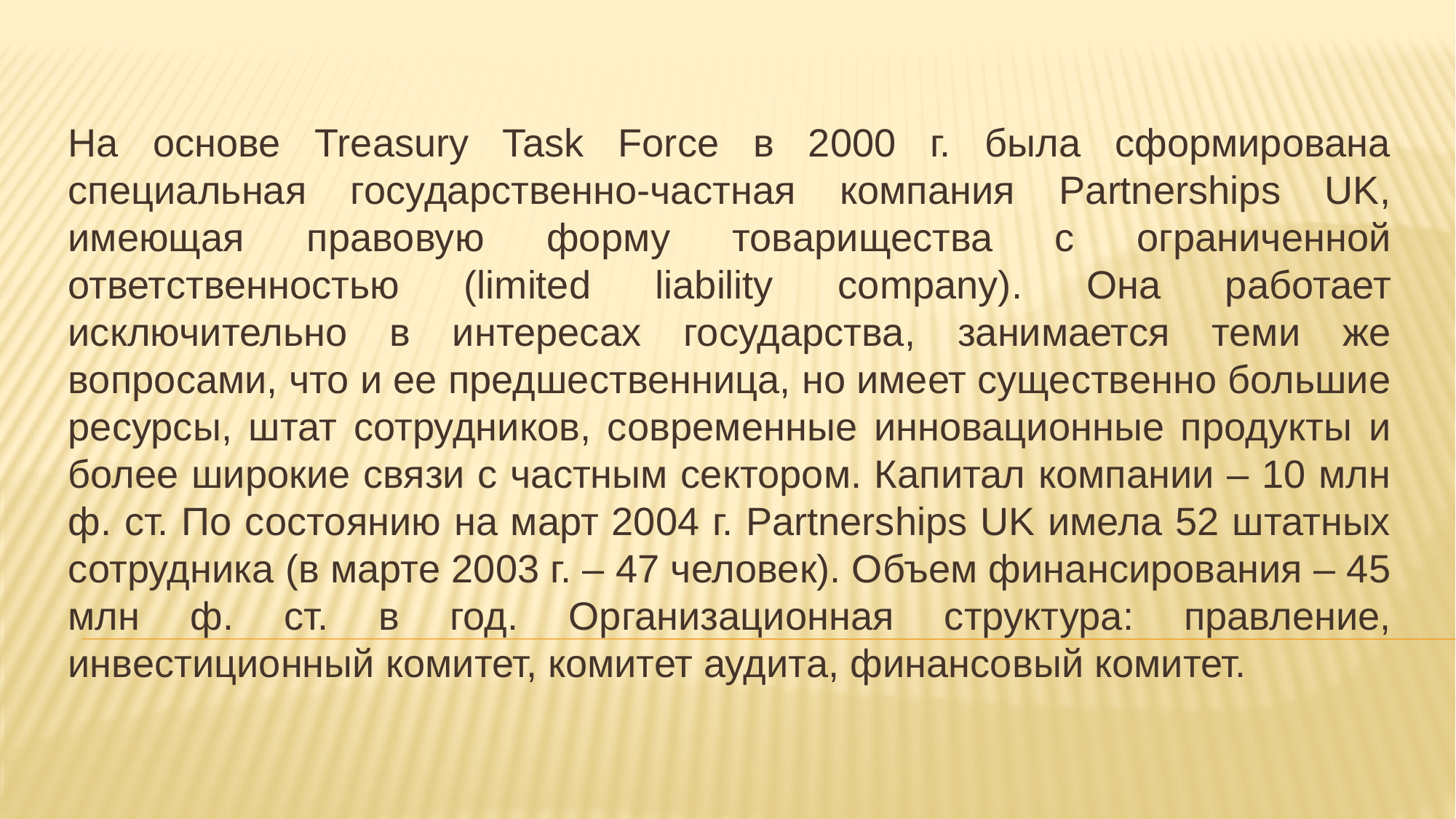

На основе Treasury Task Force в 2000 г. была сформирована специальная государственно-частная компания Partnerships UK, имеющая правовую форму товарищества с ограниченной ответственностью (limited liability company). Она работает исключительно в интересах государства, занимается теми же вопросами, что и ее предшественница, но имеет существенно большие ресурсы, штат сотрудников, современные инновационные продукты и более широкие связи с частным сектором. Капитал компании – 10 млн ф. ст. По состоянию на март 2004 г. Partnerships UK имела 52 штатных сотрудника (в марте 2003 г. – 47 человек). Объем финансирования – 45 млн ф. ст. в год. Организационная структура: правление, инвестиционный комитет, комитет аудита, финансовый комитет.